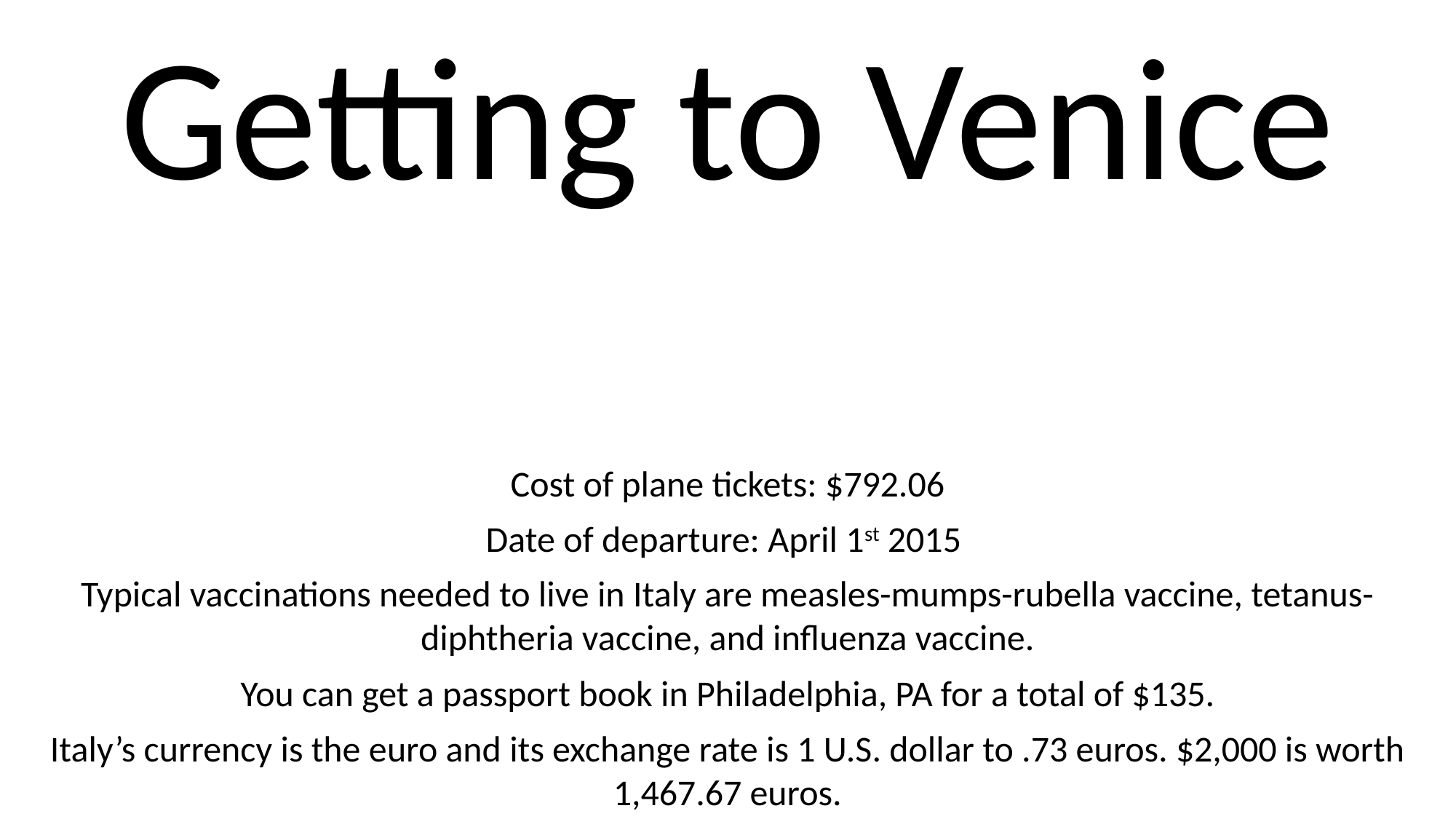

Getting to Venice
Cost of plane tickets: $792.06
Date of departure: April 1st 2015
Typical vaccinations needed to live in Italy are measles-mumps-rubella vaccine, tetanus-diphtheria vaccine, and influenza vaccine.
You can get a passport book in Philadelphia, PA for a total of $135.
Italy’s currency is the euro and its exchange rate is 1 U.S. dollar to .73 euros. $2,000 is worth 1,467.67 euros.